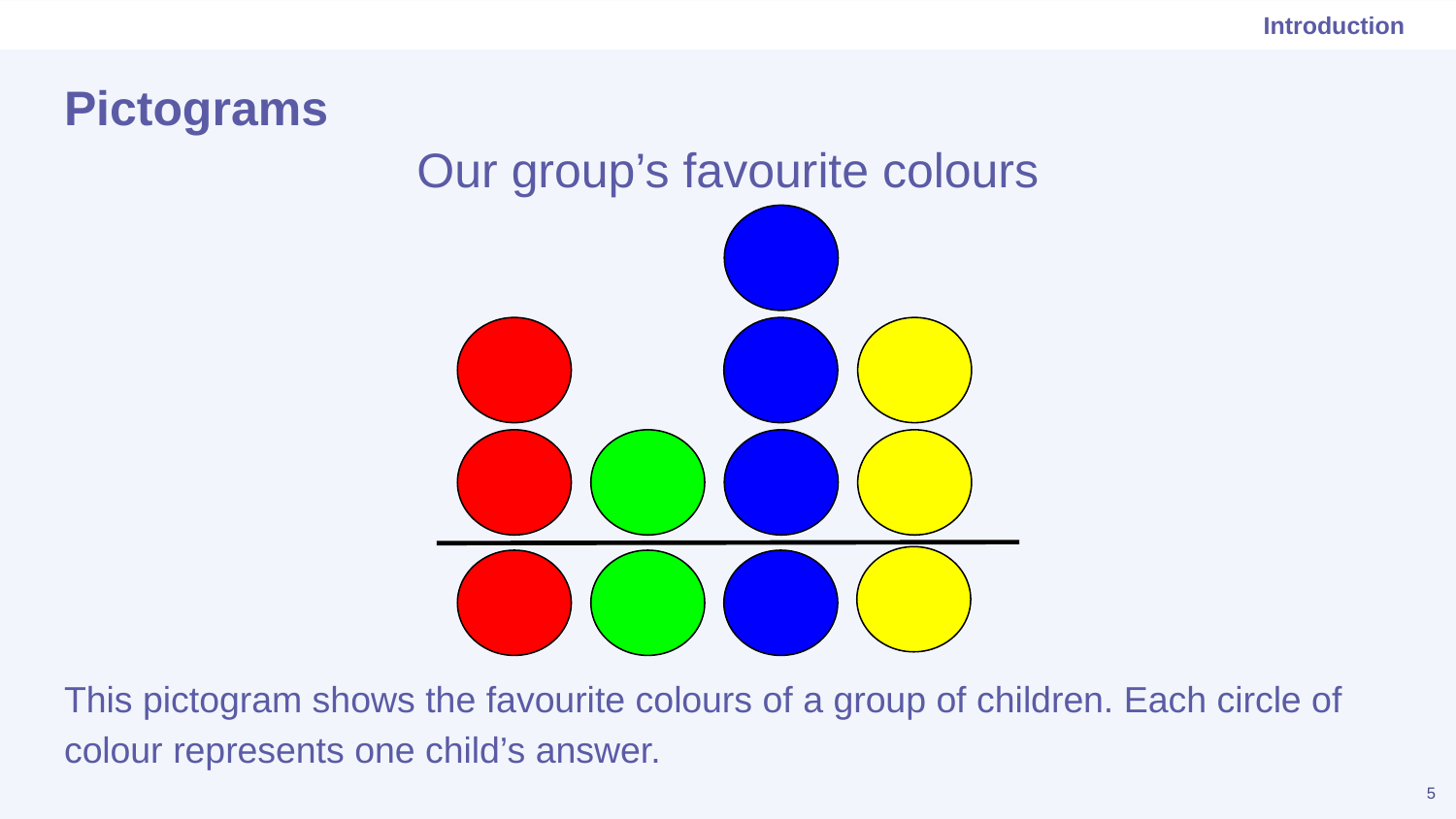

Introduction
# Pictograms
Our group’s favourite colours

This pictogram shows the favourite colours of a group of children. Each circle of colour represents one child’s answer.

5